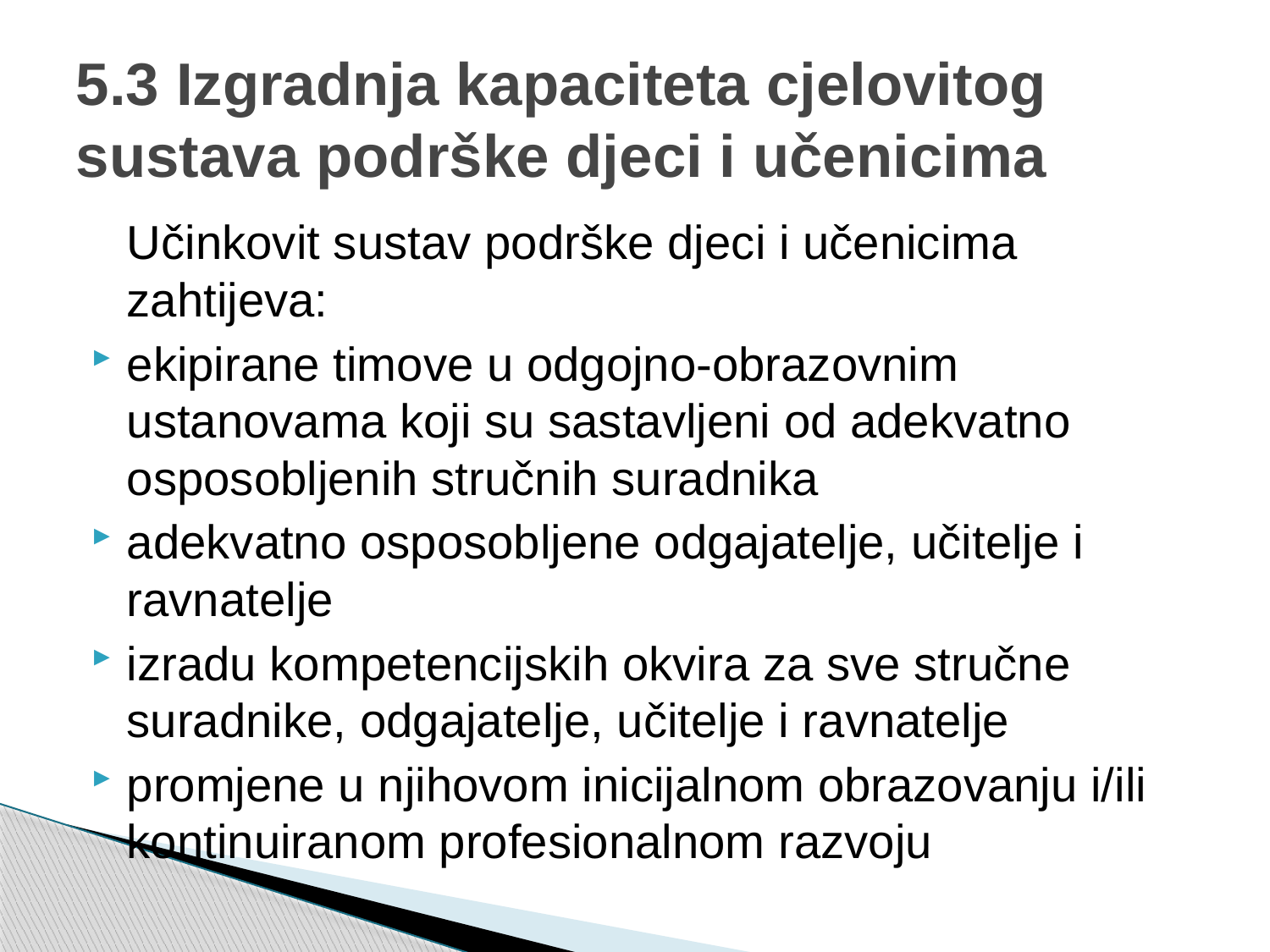

# 5.3 Izgradnja kapaciteta cjelovitog sustava podrške djeci i učenicima
	Učinkovit sustav podrške djeci i učenicima zahtijeva:
ekipirane timove u odgojno-obrazovnim ustanovama koji su sastavljeni od adekvatno osposobljenih stručnih suradnika
adekvatno osposobljene odgajatelje, učitelje i ravnatelje
izradu kompetencijskih okvira za sve stručne suradnike, odgajatelje, učitelje i ravnatelje
promjene u njihovom inicijalnom obrazovanju i/ili kontinuiranom profesionalnom razvoju